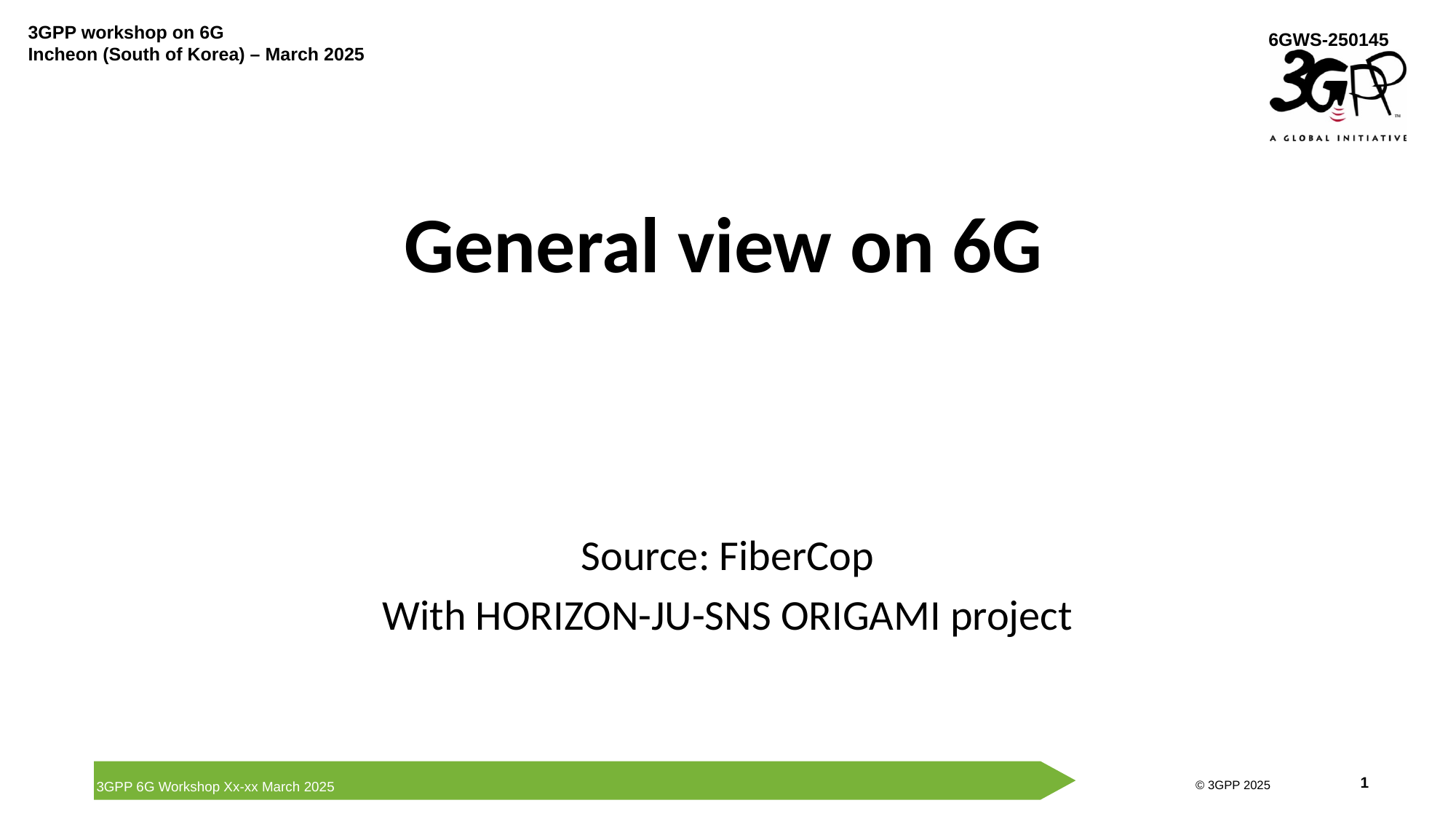

General view on 6G
Source: FiberCop
With HORIZON-JU-SNS ORIGAMI project